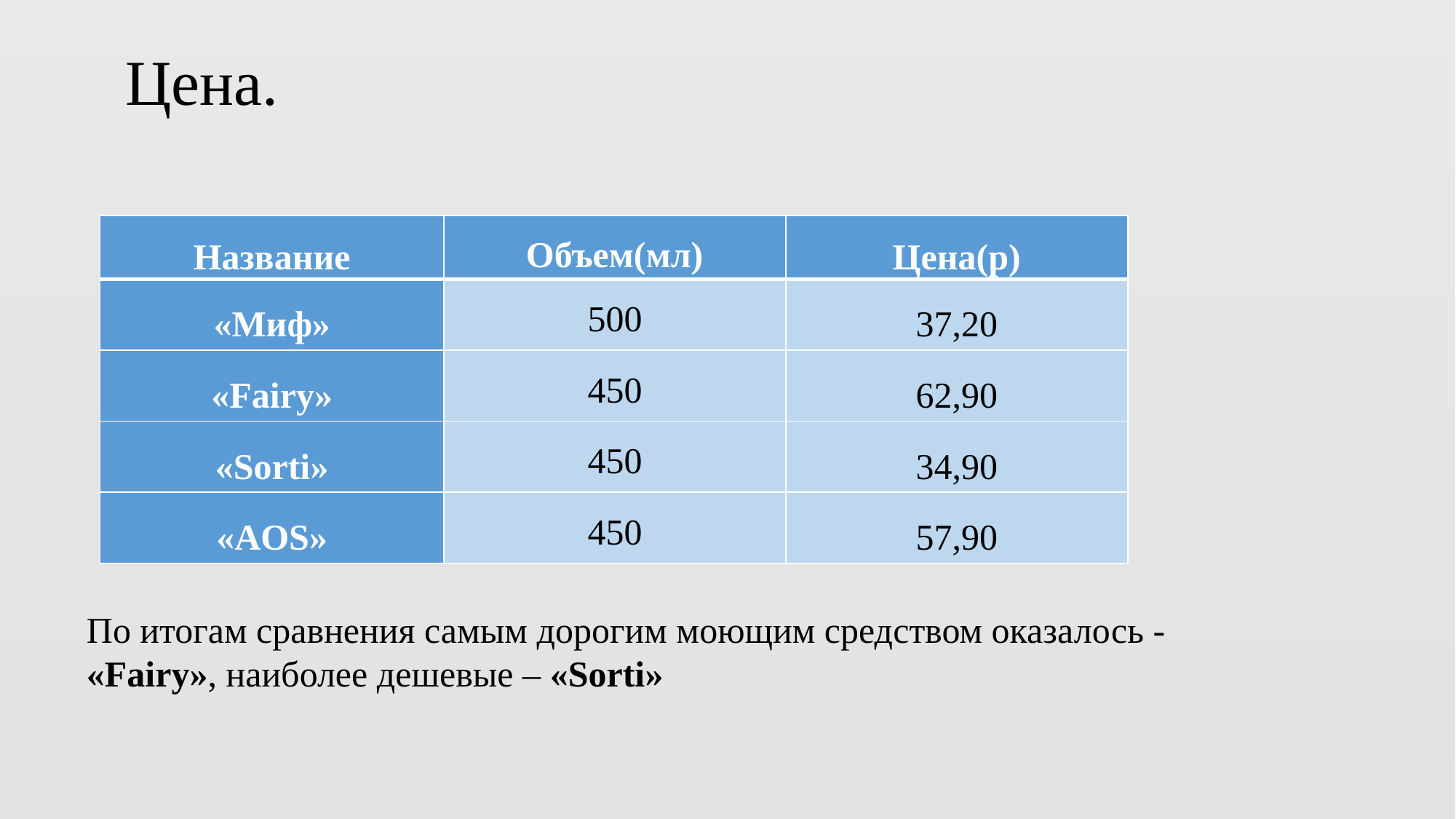

# Цена.
| Название | Объем(мл) | Цена(р) |
| --- | --- | --- |
| «Миф» | 500 | 37,20 |
| «Fairy» | 450 | 62,90 |
| «Sorti» | 450 | 34,90 |
| «AOS» | 450 | 57,90 |
По итогам сравнения самым дорогим моющим средством оказалось - «Fairy», наиболее дешевые – «Sorti»